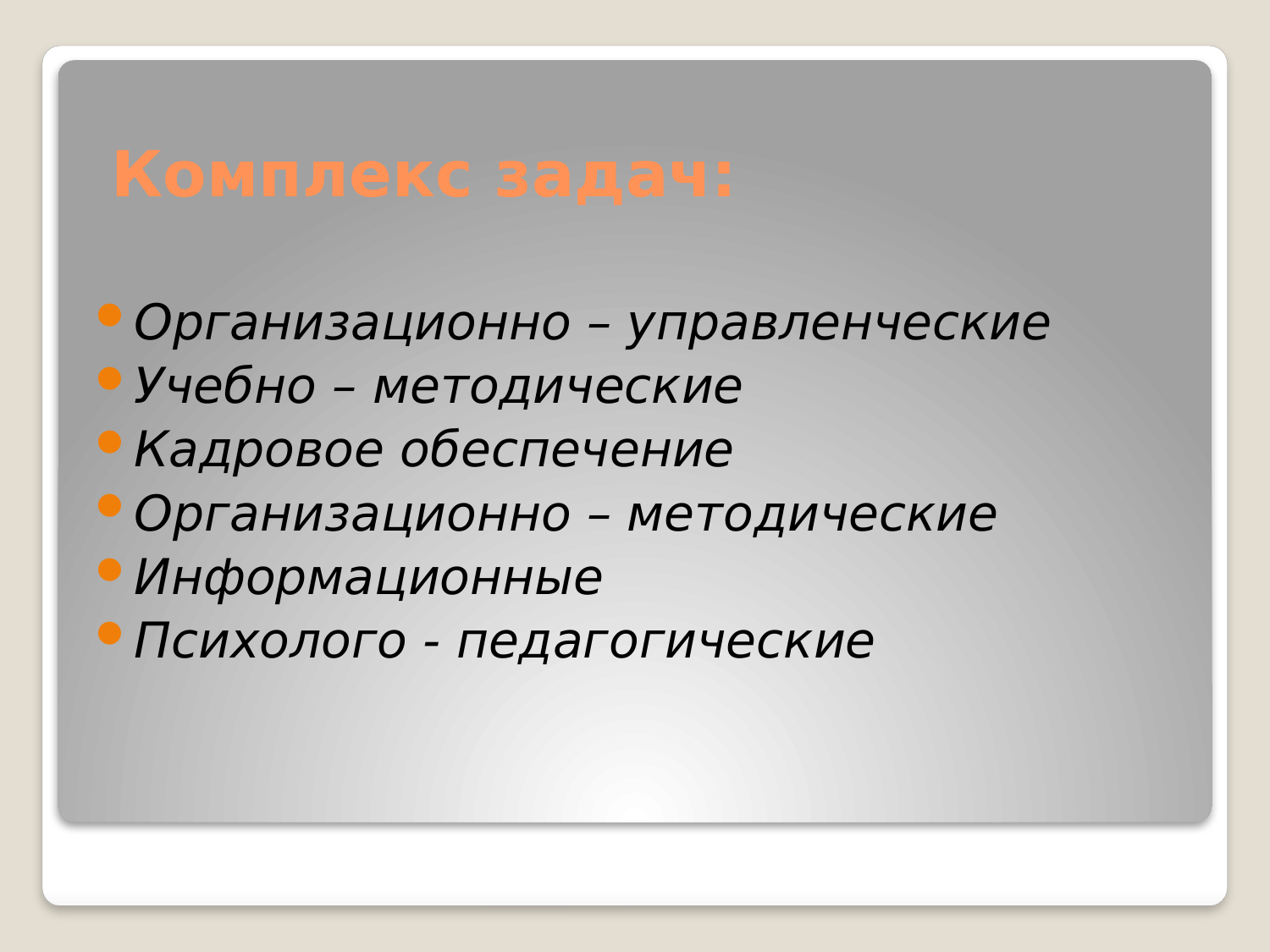

# Комплекс задач:
Организационно – управленческие
Учебно – методические
Кадровое обеспечение
Организационно – методические
Информационные
Психолого - педагогические